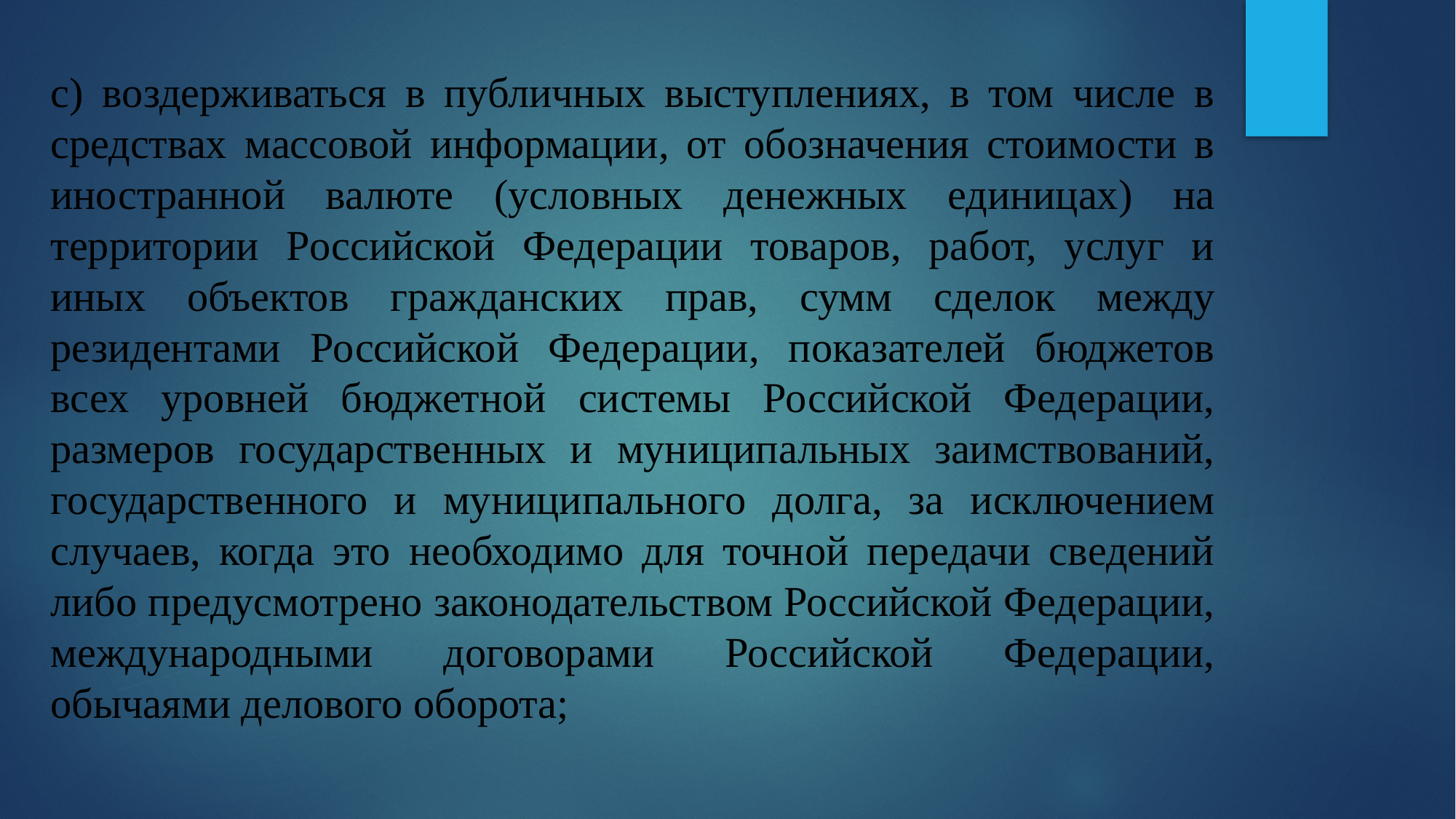

с) воздерживаться в публичных выступлениях, в том числе в средствах массовой информации, от обозначения стоимости в иностранной валюте (условных денежных единицах) на территории Российской Федерации товаров, работ, услуг и иных объектов гражданских прав, сумм сделок между резидентами Российской Федерации, показателей бюджетов всех уровней бюджетной системы Российской Федерации, размеров государственных и муниципальных заимствований, государственного и муниципального долга, за исключением случаев, когда это необходимо для точной передачи сведений либо предусмотрено законодательством Российской Федерации, международными договорами Российской Федерации, обычаями делового оборота;